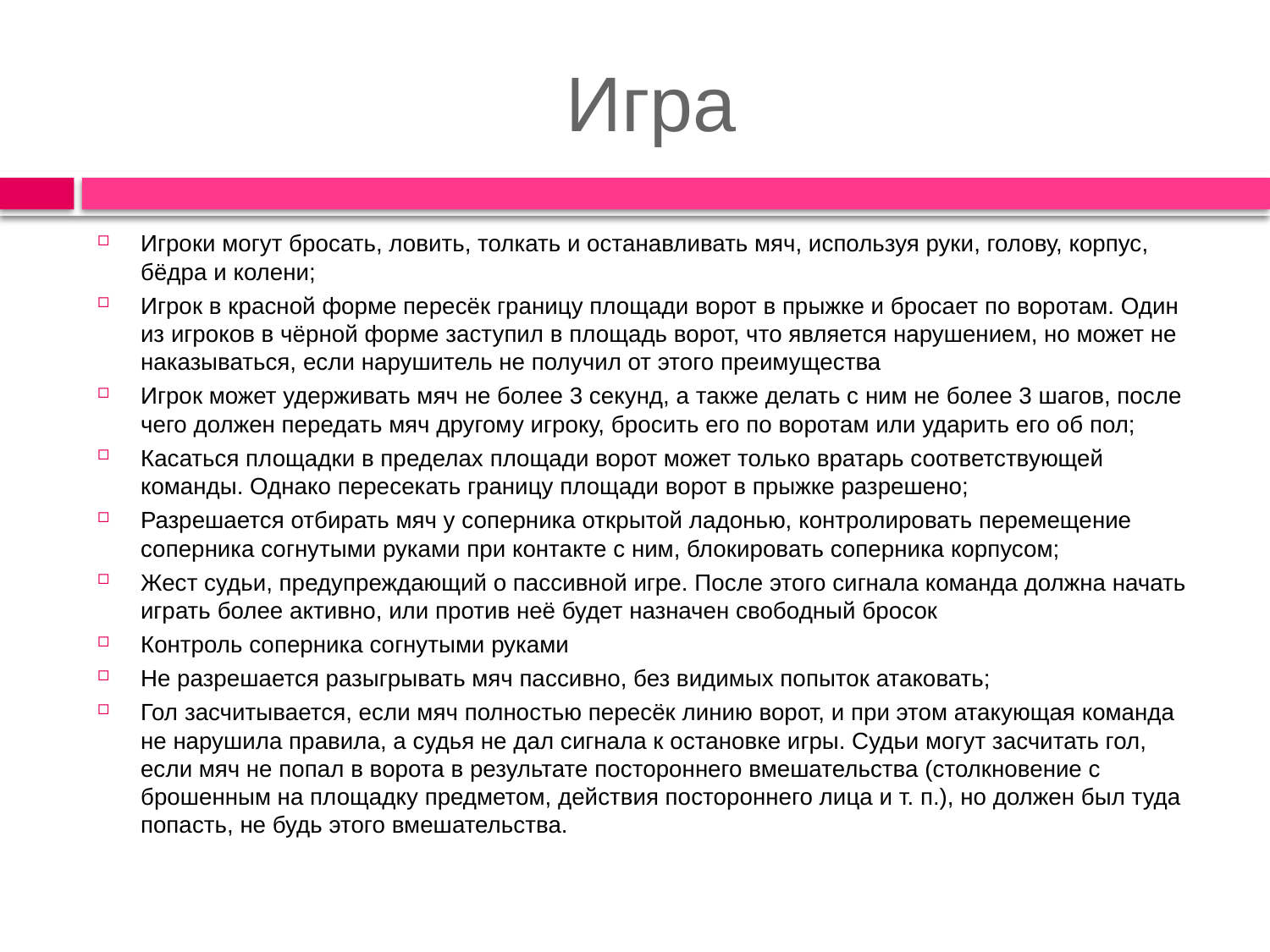

# Игра
Игроки могут бросать, ловить, толкать и останавливать мяч, используя руки, голову, корпус, бёдра и колени;
Игрок в красной форме пересёк границу площади ворот в прыжке и бросает по воротам. Один из игроков в чёрной форме заступил в площадь ворот, что является нарушением, но может не наказываться, если нарушитель не получил от этого преимущества
Игрок может удерживать мяч не более 3 секунд, а также делать с ним не более 3 шагов, после чего должен передать мяч другому игроку, бросить его по воротам или ударить его об пол;
Касаться площадки в пределах площади ворот может только вратарь соответствующей команды. Однако пересекать границу площади ворот в прыжке разрешено;
Разрешается отбирать мяч у соперника открытой ладонью, контролировать перемещение соперника согнутыми руками при контакте с ним, блокировать соперника корпусом;
Жест судьи, предупреждающий о пассивной игре. После этого сигнала команда должна начать играть более активно, или против неё будет назначен свободный бросок
Контроль соперника согнутыми руками
Не разрешается разыгрывать мяч пассивно, без видимых попыток атаковать;
Гол засчитывается, если мяч полностью пересёк линию ворот, и при этом атакующая команда не нарушила правила, а судья не дал сигнала к остановке игры. Судьи могут засчитать гол, если мяч не попал в ворота в результате постороннего вмешательства (столкновение с брошенным на площадку предметом, действия постороннего лица и т. п.), но должен был туда попасть, не будь этого вмешательства.